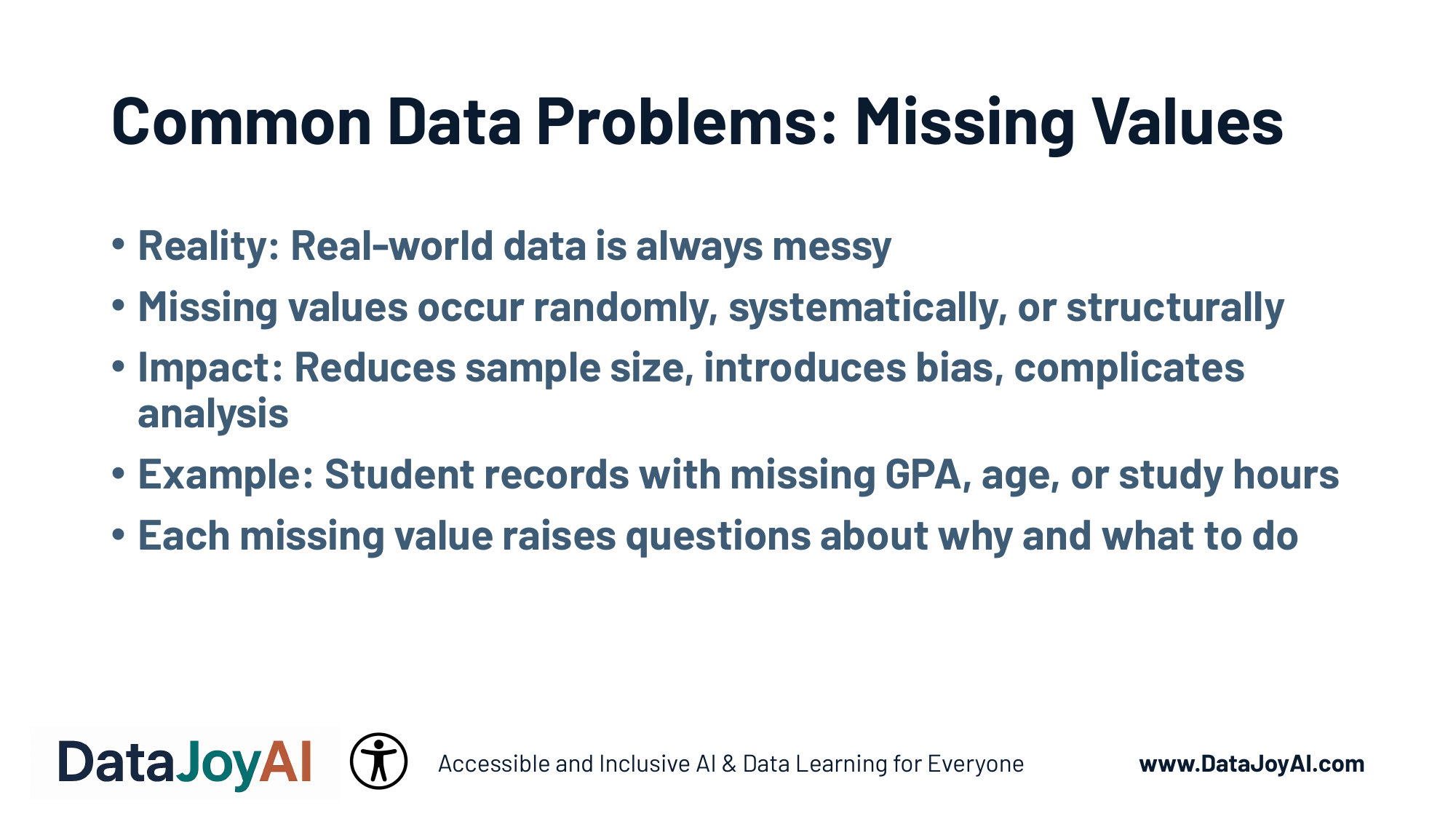

# Common Data Problems: Missing Values
Reality: Real-world data is always messy
Missing values occur randomly, systematically, or structurally
Impact: Reduces sample size, introduces bias, complicates analysis
Example: Student records with missing GPA, age, or study hours
Each missing value raises questions about why and what to do